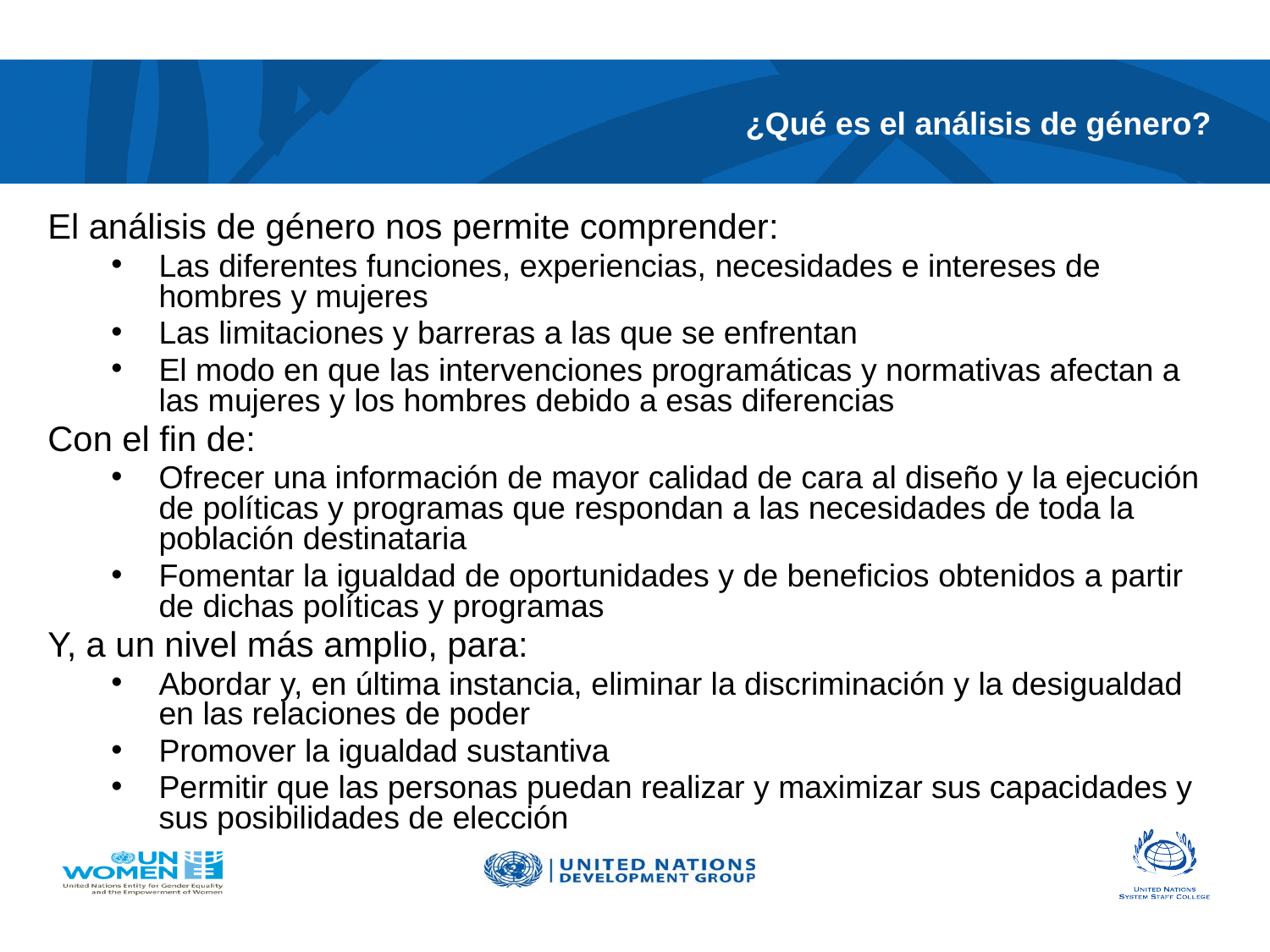

# ¿Qué es el análisis de género?
El análisis de género nos permite comprender:
Las diferentes funciones, experiencias, necesidades e intereses de hombres y mujeres
Las limitaciones y barreras a las que se enfrentan
El modo en que las intervenciones programáticas y normativas afectan a las mujeres y los hombres debido a esas diferencias
Con el fin de:
Ofrecer una información de mayor calidad de cara al diseño y la ejecución de políticas y programas que respondan a las necesidades de toda la población destinataria
Fomentar la igualdad de oportunidades y de beneficios obtenidos a partir de dichas políticas y programas
Y, a un nivel más amplio, para:
Abordar y, en última instancia, eliminar la discriminación y la desigualdad en las relaciones de poder
Promover la igualdad sustantiva
Permitir que las personas puedan realizar y maximizar sus capacidades y sus posibilidades de elección